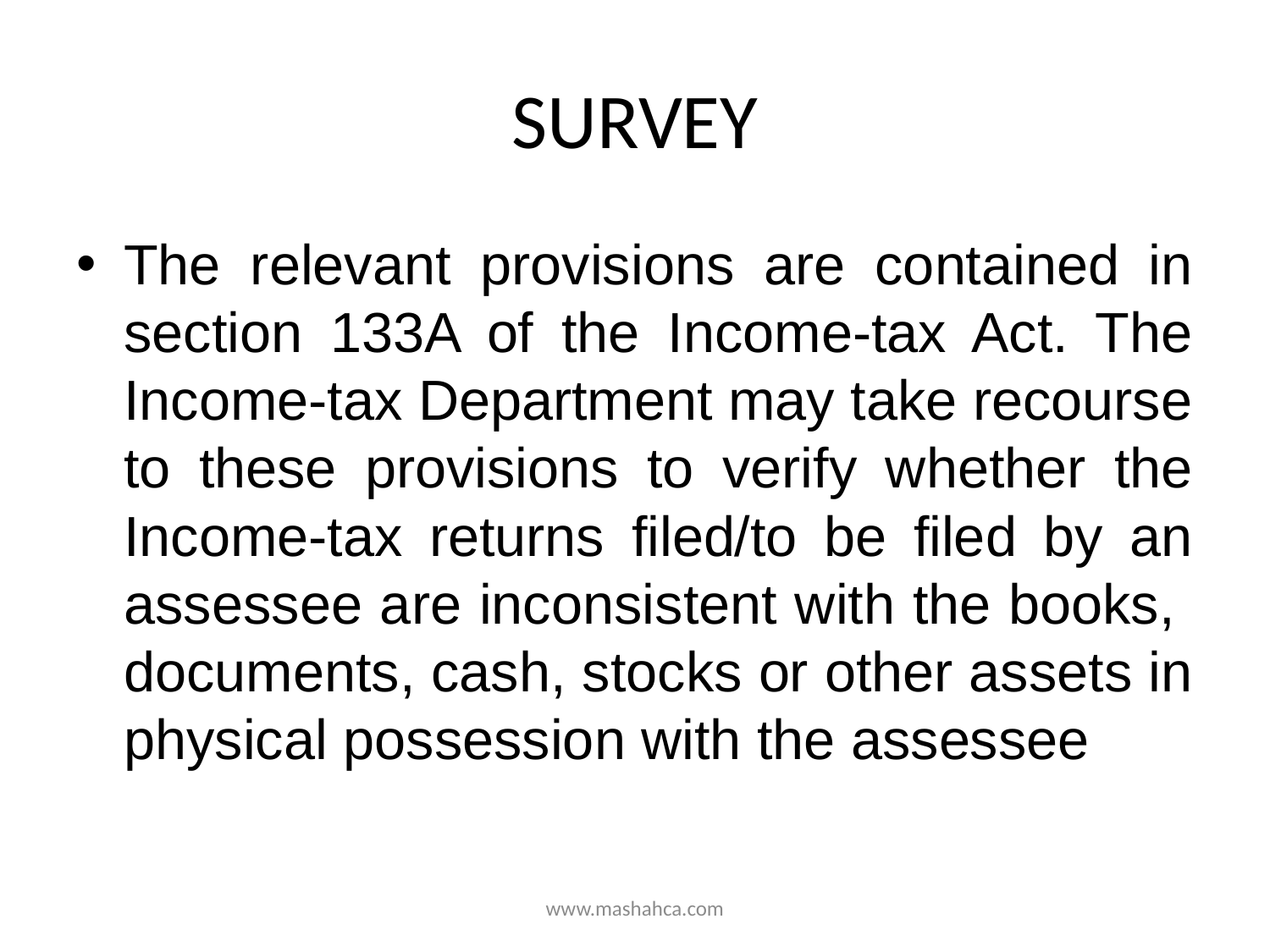

# SURVEY
The relevant provisions are contained in section 133A of the Income-tax Act. The Income-tax Department may take recourse to these provisions to verify whether the Income-tax returns filed/to be filed by an assessee are inconsistent with the books,
documents, cash, stocks or other assets in physical possession with the assessee
www.mashahca.com